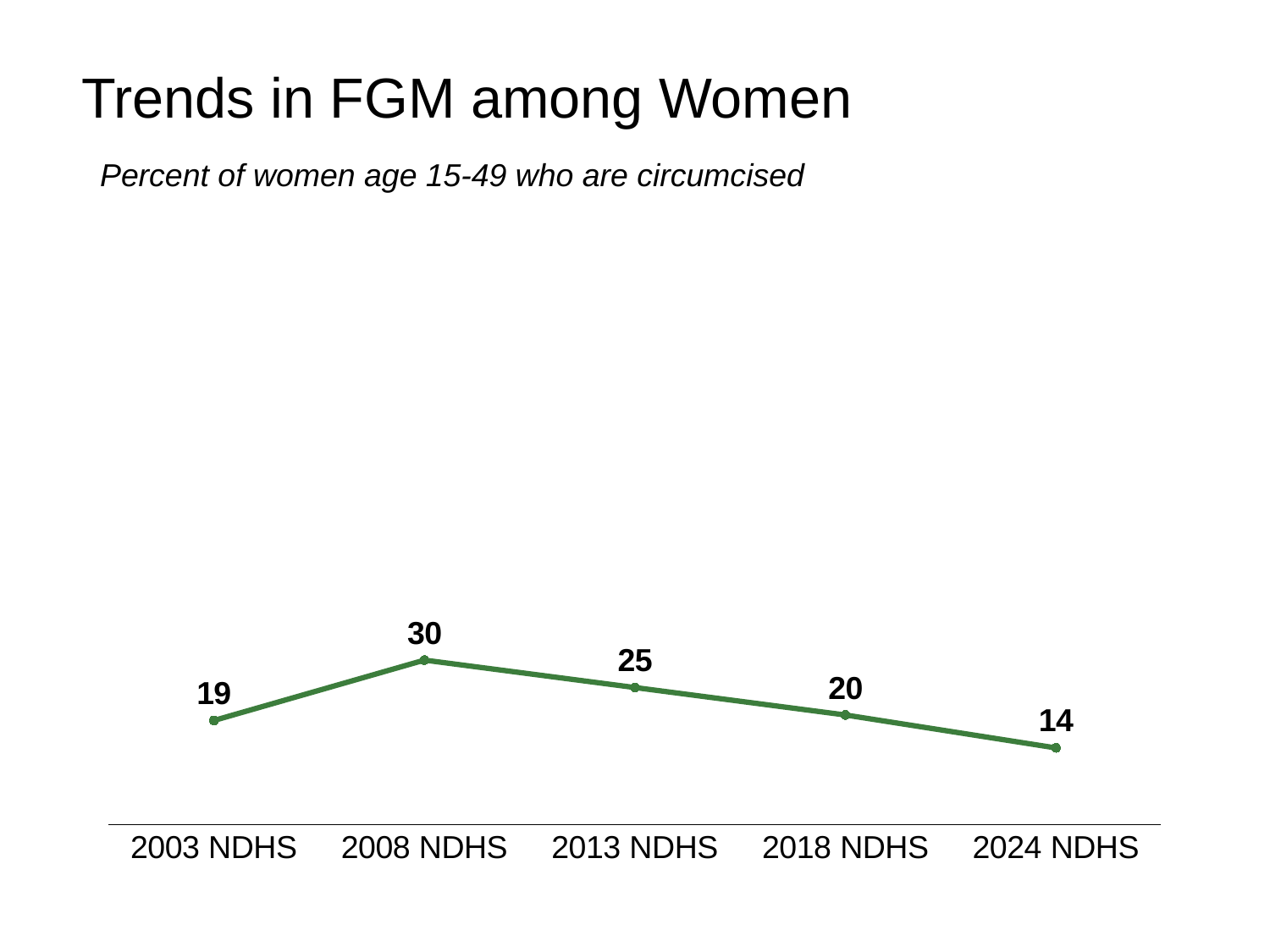

# Trends in FGM among Women
Percent of women age 15-49 who are circumcised

### Chart

| Category | Column3 |
|---|---|
| 2003 NDHS | 19.0 |
| 2008 NDHS | 30.0 |
| 2013 NDHS | 25.0 |
| 2018 NDHS | 20.0 |
| 2024 NDHS | 14.0 |